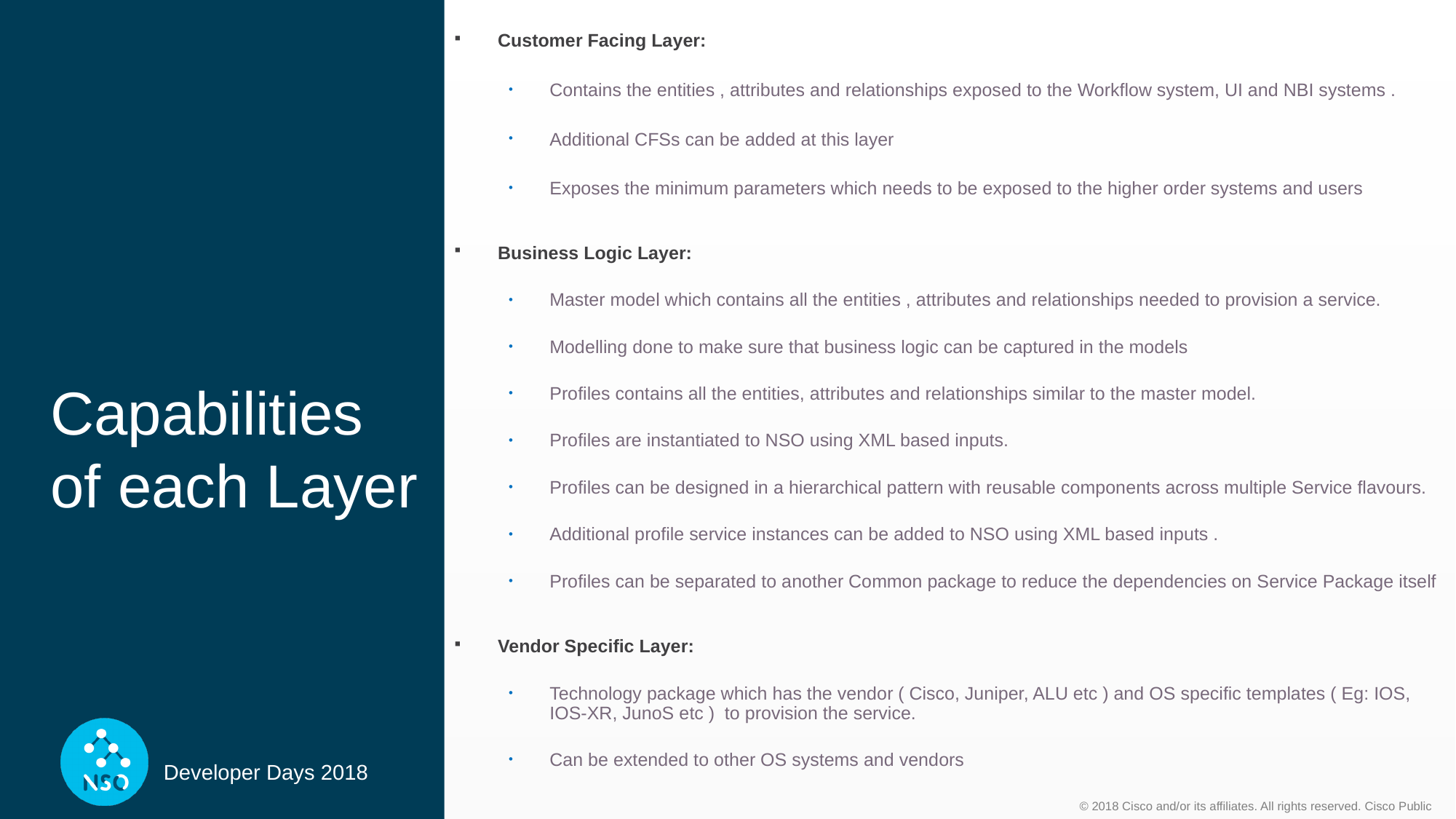

Customer Facing Layer:
Contains the entities , attributes and relationships exposed to the Workflow system, UI and NBI systems .
Additional CFSs can be added at this layer
Exposes the minimum parameters which needs to be exposed to the higher order systems and users
Business Logic Layer:
Master model which contains all the entities , attributes and relationships needed to provision a service.
Modelling done to make sure that business logic can be captured in the models
Profiles contains all the entities, attributes and relationships similar to the master model.
Profiles are instantiated to NSO using XML based inputs.
Profiles can be designed in a hierarchical pattern with reusable components across multiple Service flavours.
Additional profile service instances can be added to NSO using XML based inputs .
Profiles can be separated to another Common package to reduce the dependencies on Service Package itself
Vendor Specific Layer:
Technology package which has the vendor ( Cisco, Juniper, ALU etc ) and OS specific templates ( Eg: IOS, IOS-XR, JunoS etc )  to provision the service.
Can be extended to other OS systems and vendors

# Capabilities of each Layer